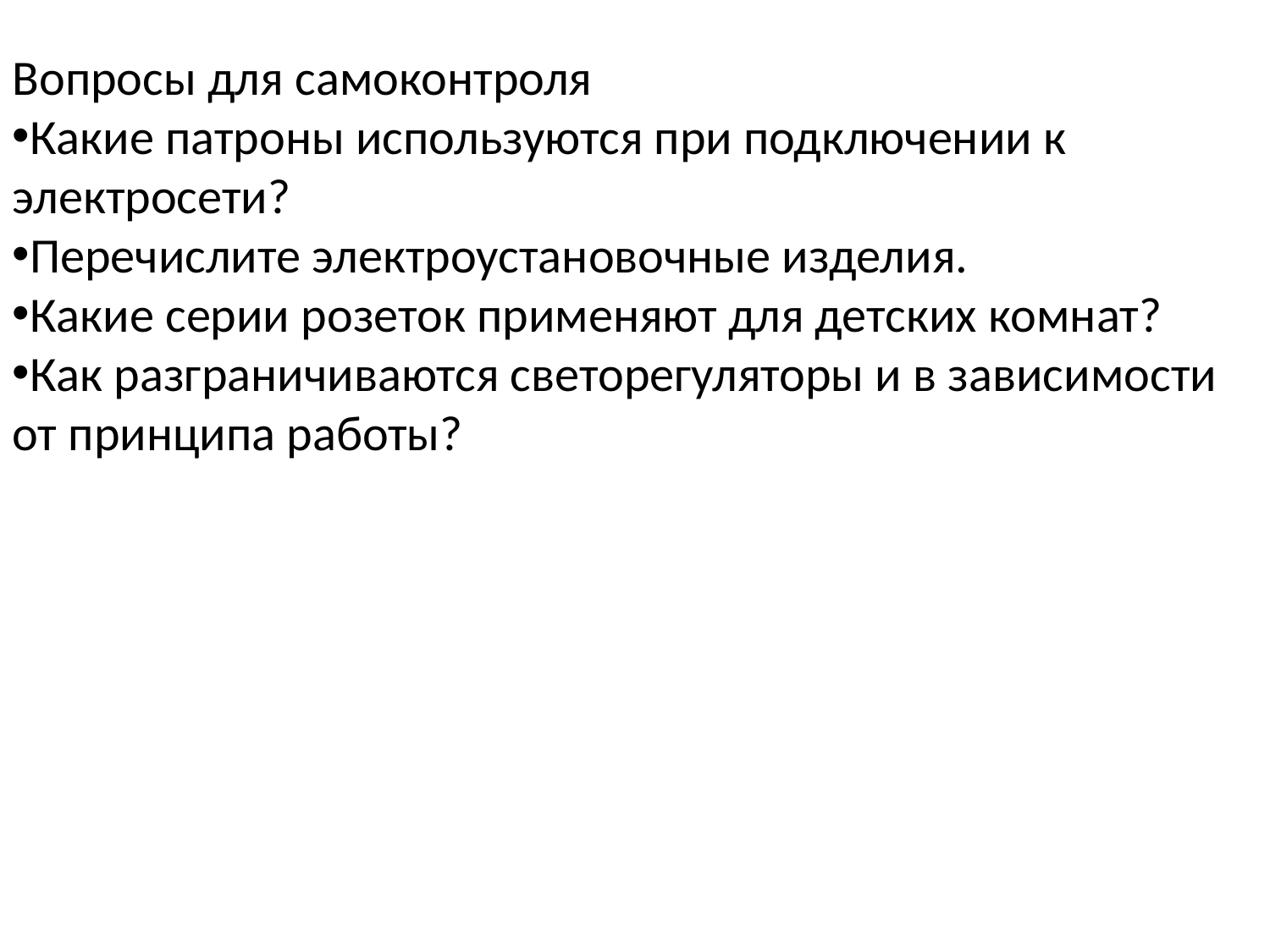

Вопросы для самоконтроля
Какие патроны используются при подключении к электросети?
Перечислите электроустановочные изделия.
Какие серии розеток применяют для детских комнат?
Как разграничиваются светорегуляторы и в зависимости от принципа работы?